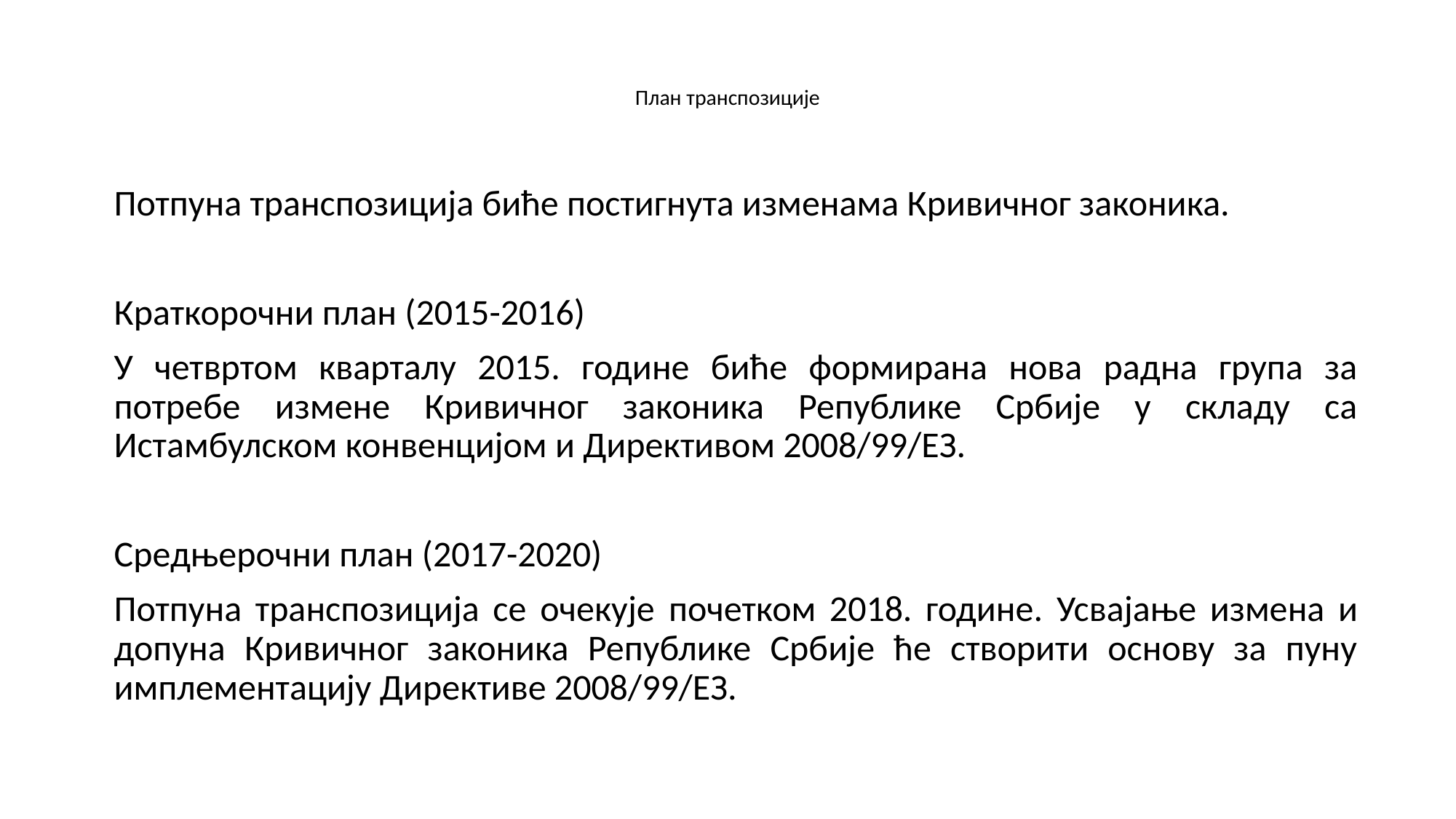

# План транспозиције
Потпуна транспозиција биће постигнута изменама Кривичног законика.

Краткорочни план (2015-2016)
У четвртом кварталу 2015. године биће формирана нова радна група за потребе измене Кривичног законика Републике Србије у складу са Истамбулском конвенцијом и Директивом 2008/99/EЗ.

Средњерочни план (2017-2020)
Потпуна транспозиција се очекује почетком 2018. године. Усвајање измена и допуна Кривичног законика Републике Србије ће створити основу за пуну имплементацију Директиве 2008/99/EЗ.